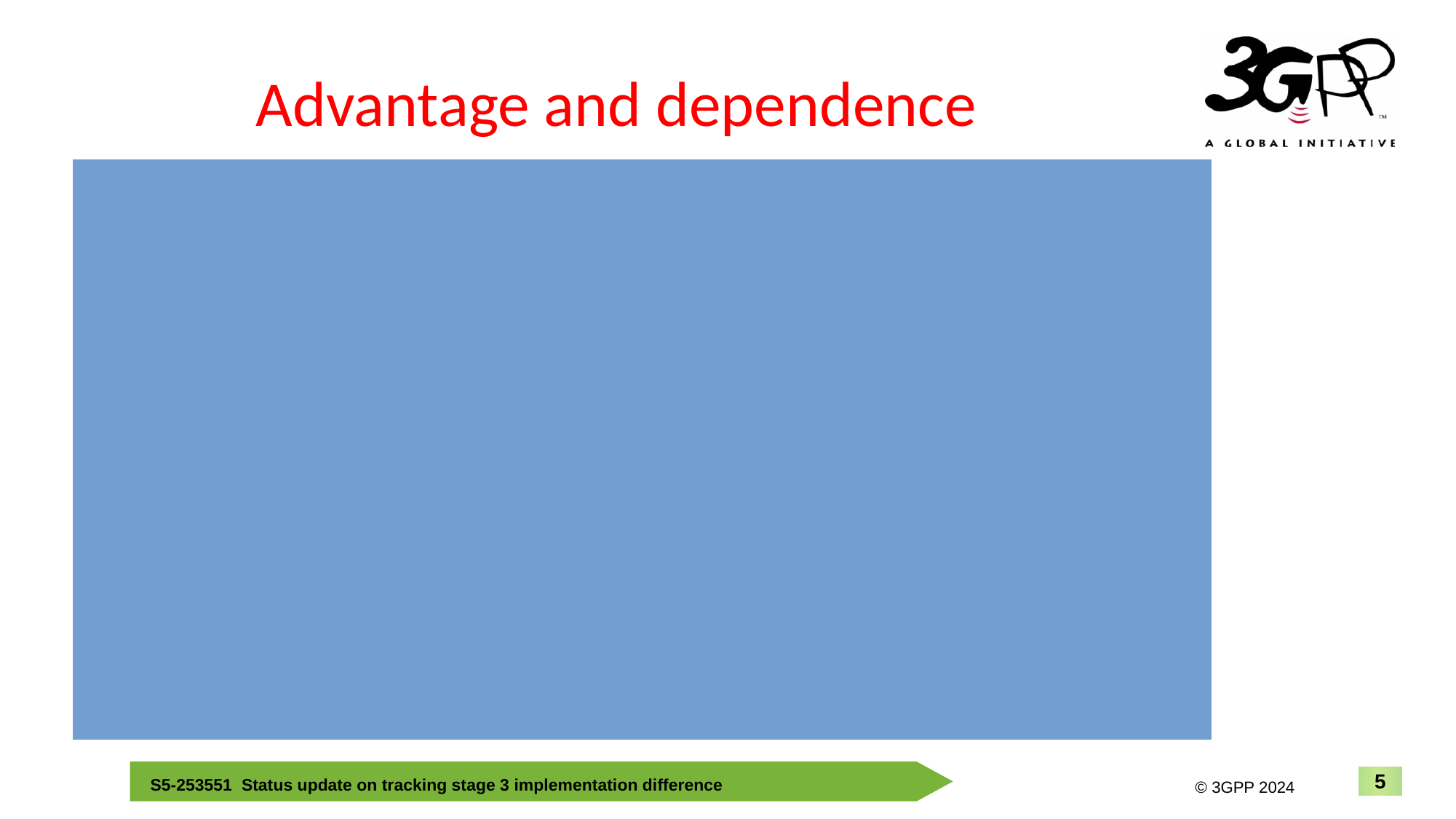

# Advantage and dependence
Advantage:
No additional work required from CR Author
Stage 2/3 specifications are all used, no information gap
The code can be executed at the end of each SA meeting (in long term, this can be part of Forge automation job)
Dependence and requirement:
Stage 2 template shall be well followed
Stage 3 implementation shall be consistent, attribute name shall follow stage 2 strictly
Good understanding of how code generation engineering with LLM and stage2/3 design